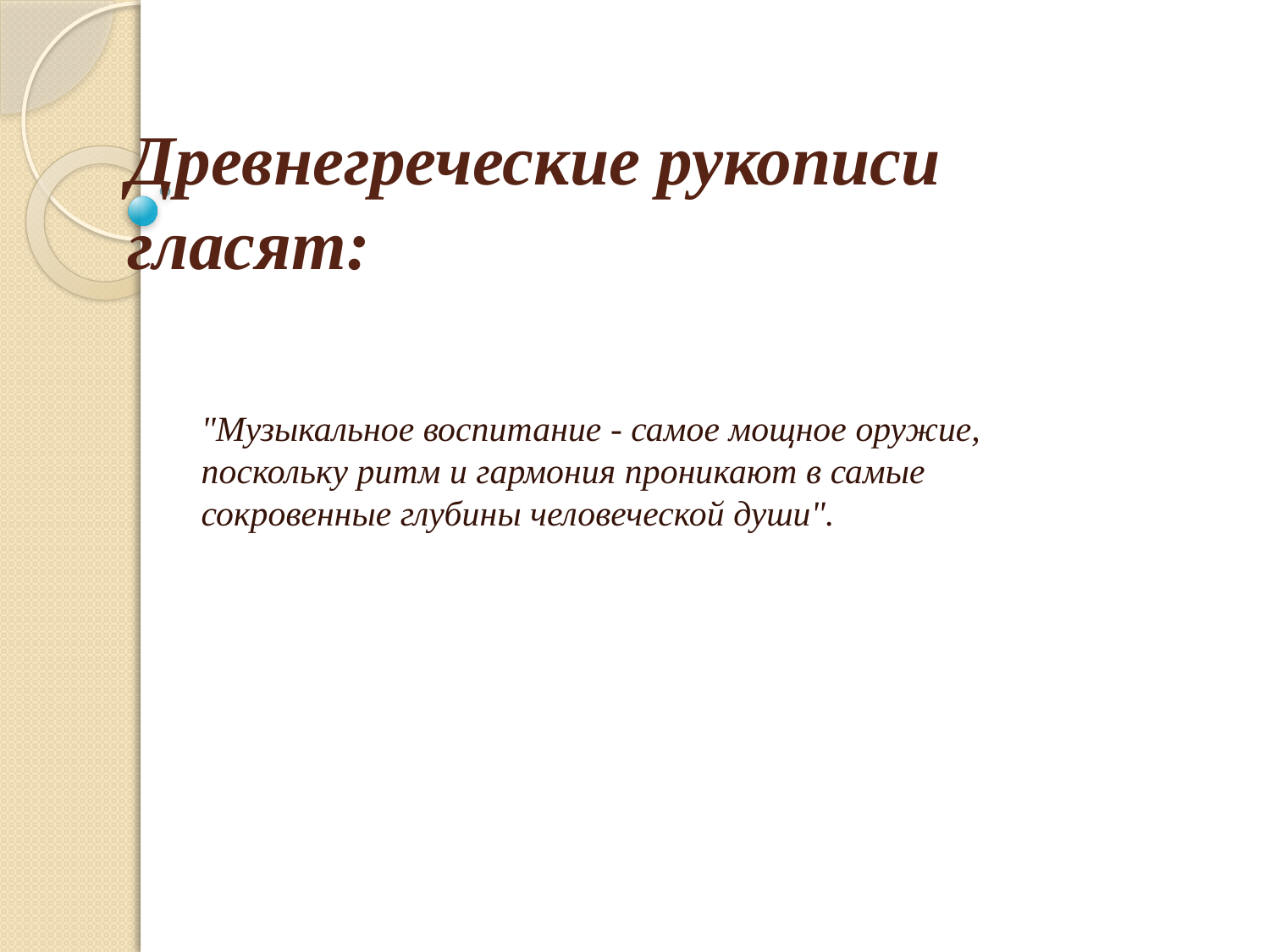

# Древнегреческие рукописи гласят:
"Музыкальное воспитание - самое мощное оружие, поскольку ритм и гармония проникают в самые сокровенные глубины человеческой души".